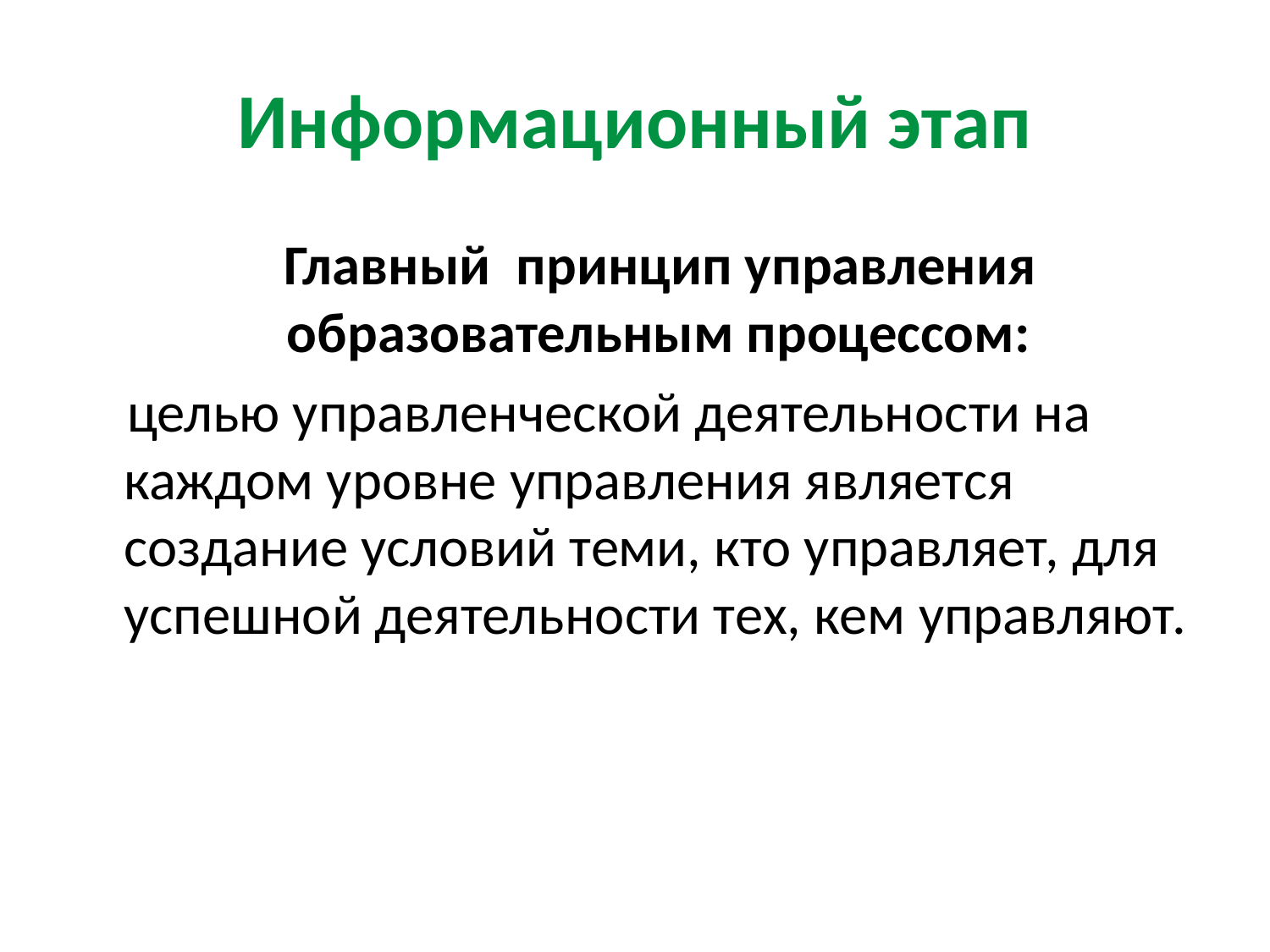

# Информационный этап
    Главный  принцип управления образовательным процессом:
    целью управленческой деятельности на каждом уровне управления является создание условий теми, кто управляет, для успешной деятельности тех, кем управляют.